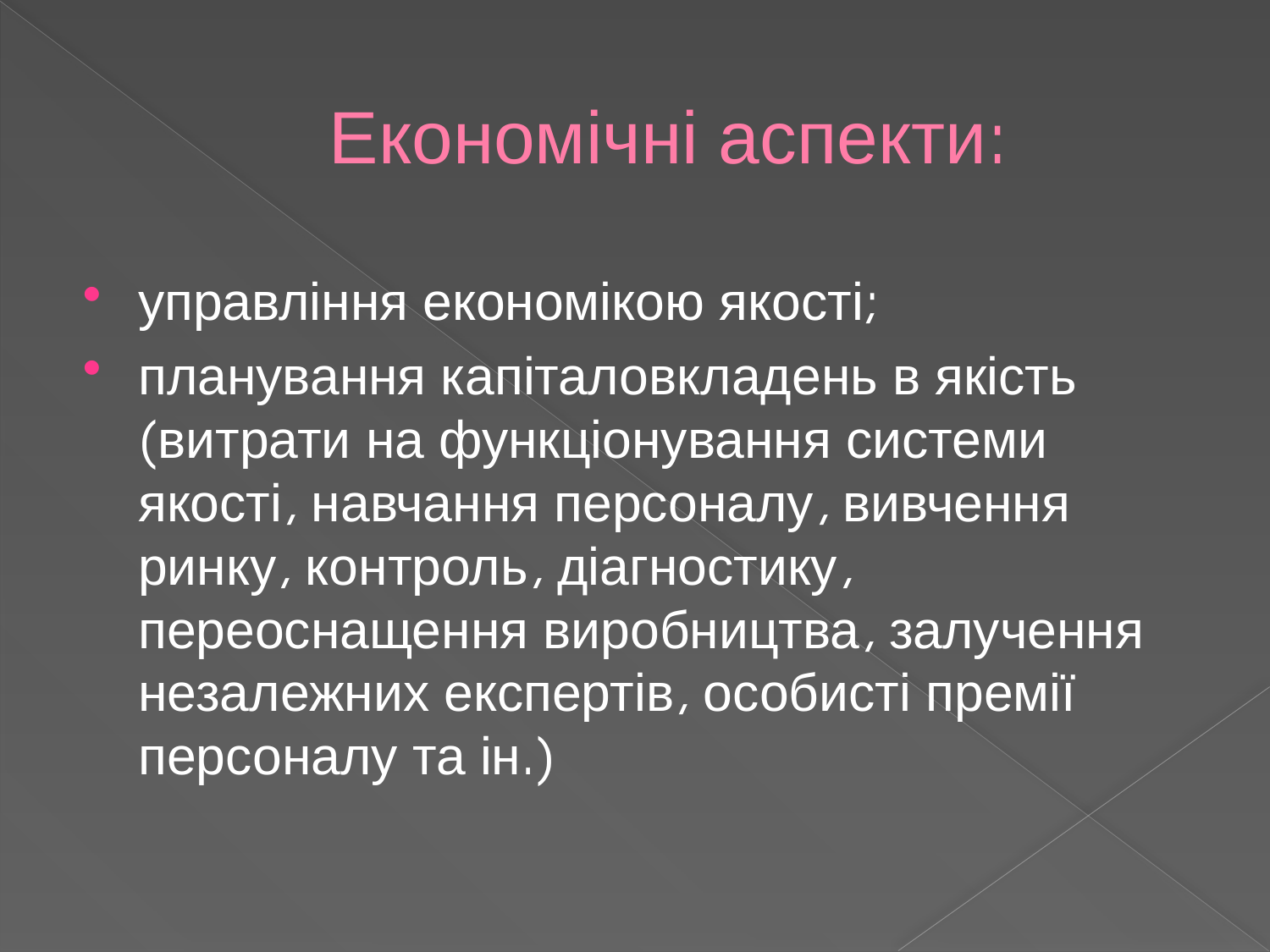

# Економічні аспекти:
управління економікою якості;
планування капіталовкладень в якість (витрати на функціонування системи якості, навчання персоналу, вивчення ринку, контроль, діагностику, переоснащення виробництва, залучення незалежних експертів, особисті премії персоналу та ін.)